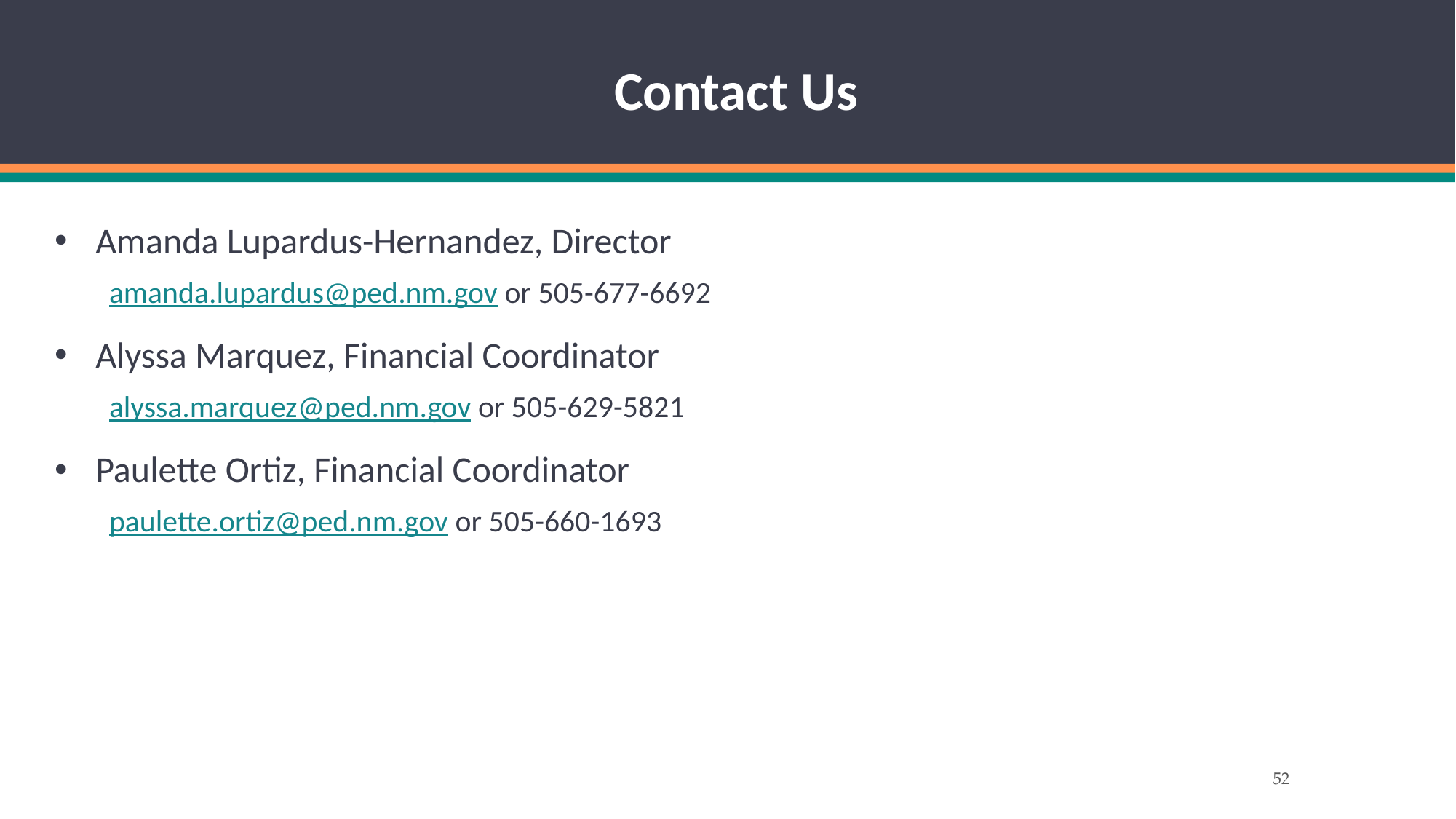

# Contact Us
Amanda Lupardus-Hernandez, Director
amanda.lupardus@ped.nm.gov or 505-677-6692
Alyssa Marquez, Financial Coordinator
alyssa.marquez@ped.nm.gov or 505-629-5821
Paulette Ortiz, Financial Coordinator
paulette.ortiz@ped.nm.gov or 505-660-1693
52